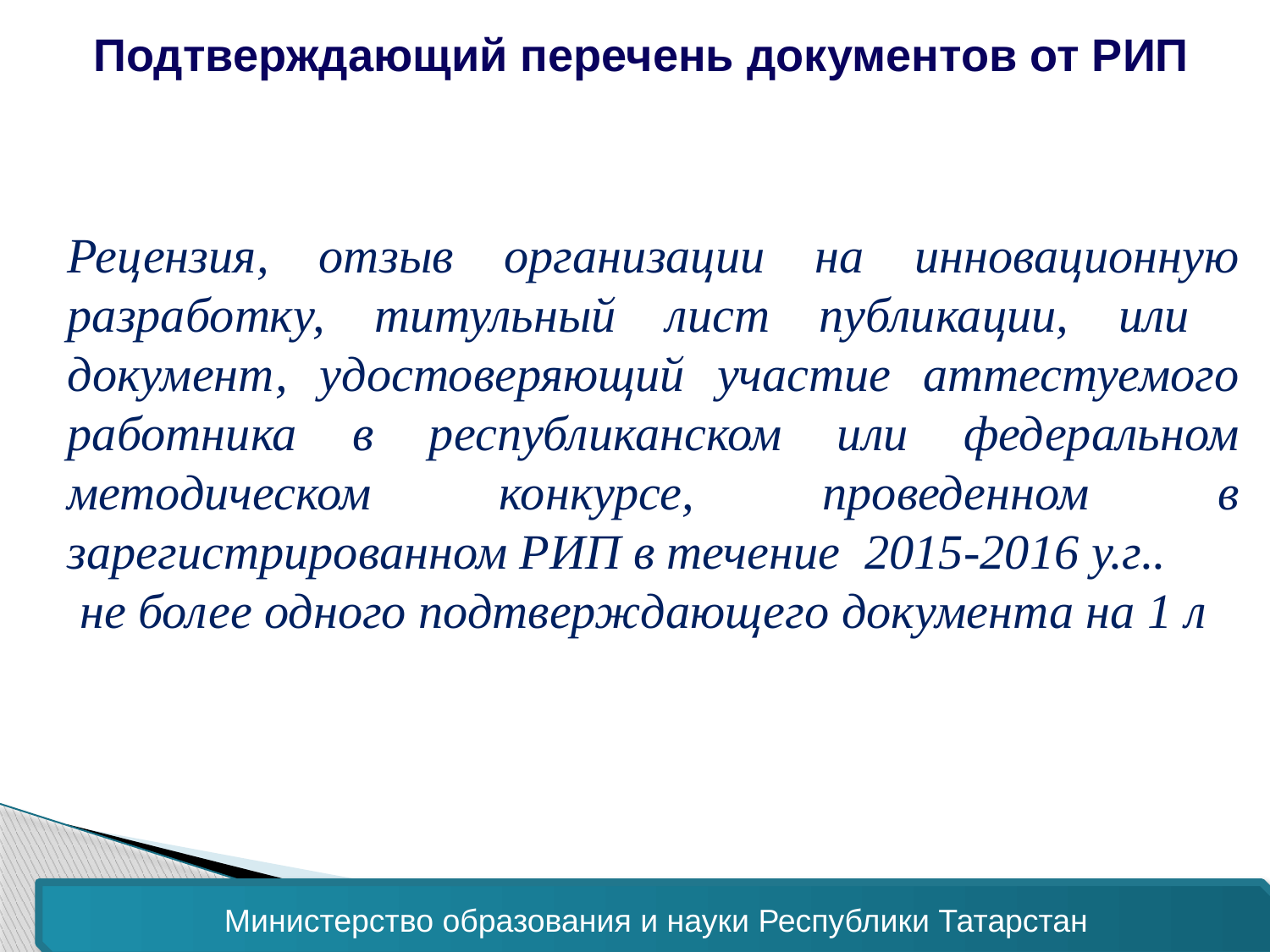

Подтверждающий перечень документов от РИП
Рецензия, отзыв организации на инновационную разработку, титульный лист публикации, или  документ, удостоверяющий участие аттестуемого работника в республиканском или федеральном методическом конкурсе, проведенном в зарегистрированном РИП в течение  2015-2016 у.г..
 не более одного подтверждающего документа на 1 л

Министерство образования и науки Республики Татарстан
19